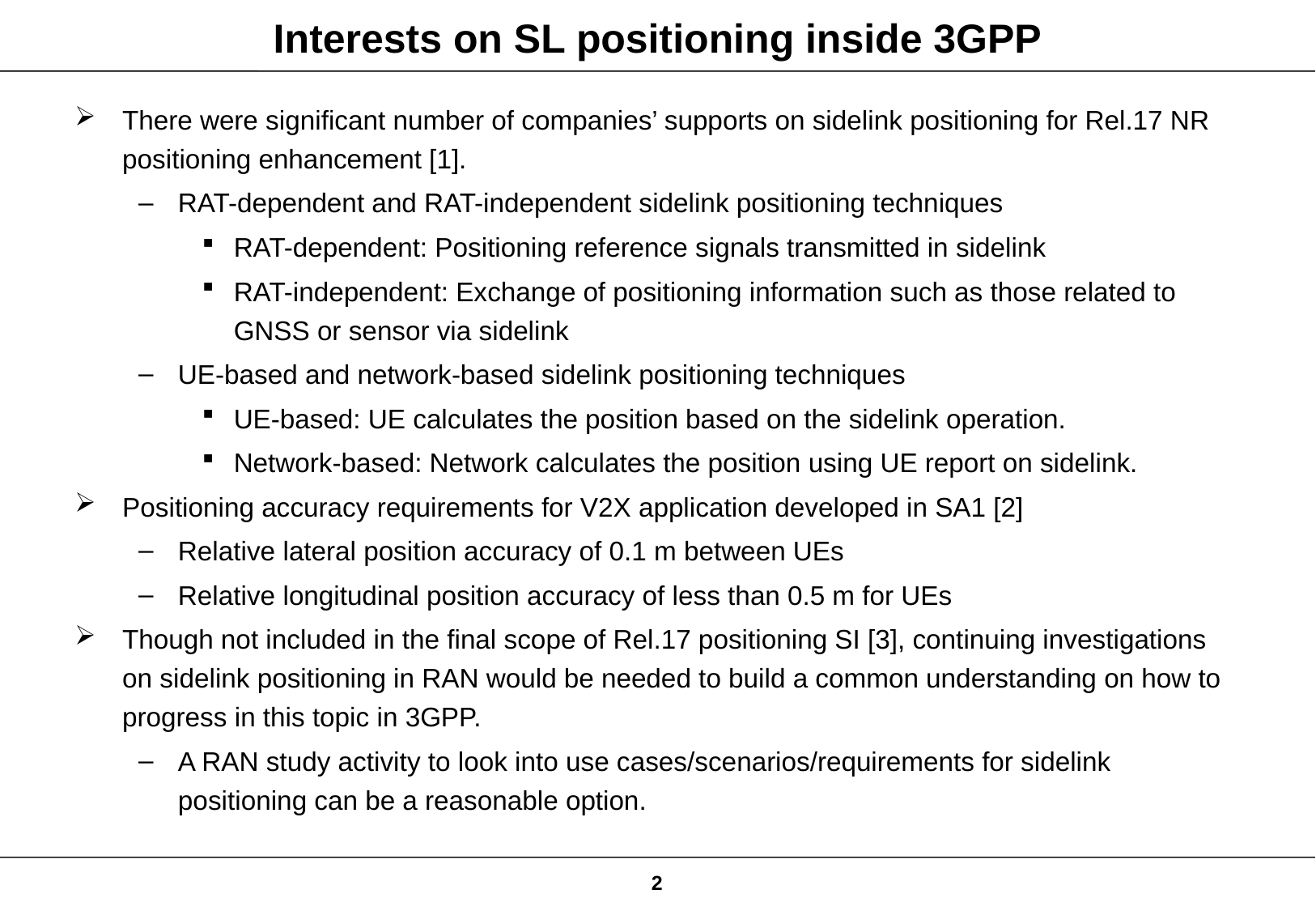

# Interests on SL positioning inside 3GPP
There were significant number of companies’ supports on sidelink positioning for Rel.17 NR positioning enhancement [1].
RAT-dependent and RAT-independent sidelink positioning techniques
RAT-dependent: Positioning reference signals transmitted in sidelink
RAT-independent: Exchange of positioning information such as those related to GNSS or sensor via sidelink
UE-based and network-based sidelink positioning techniques
UE-based: UE calculates the position based on the sidelink operation.
Network-based: Network calculates the position using UE report on sidelink.
Positioning accuracy requirements for V2X application developed in SA1 [2]
Relative lateral position accuracy of 0.1 m between UEs
Relative longitudinal position accuracy of less than 0.5 m for UEs
Though not included in the final scope of Rel.17 positioning SI [3], continuing investigations on sidelink positioning in RAN would be needed to build a common understanding on how to progress in this topic in 3GPP.
A RAN study activity to look into use cases/scenarios/requirements for sidelink positioning can be a reasonable option.
2